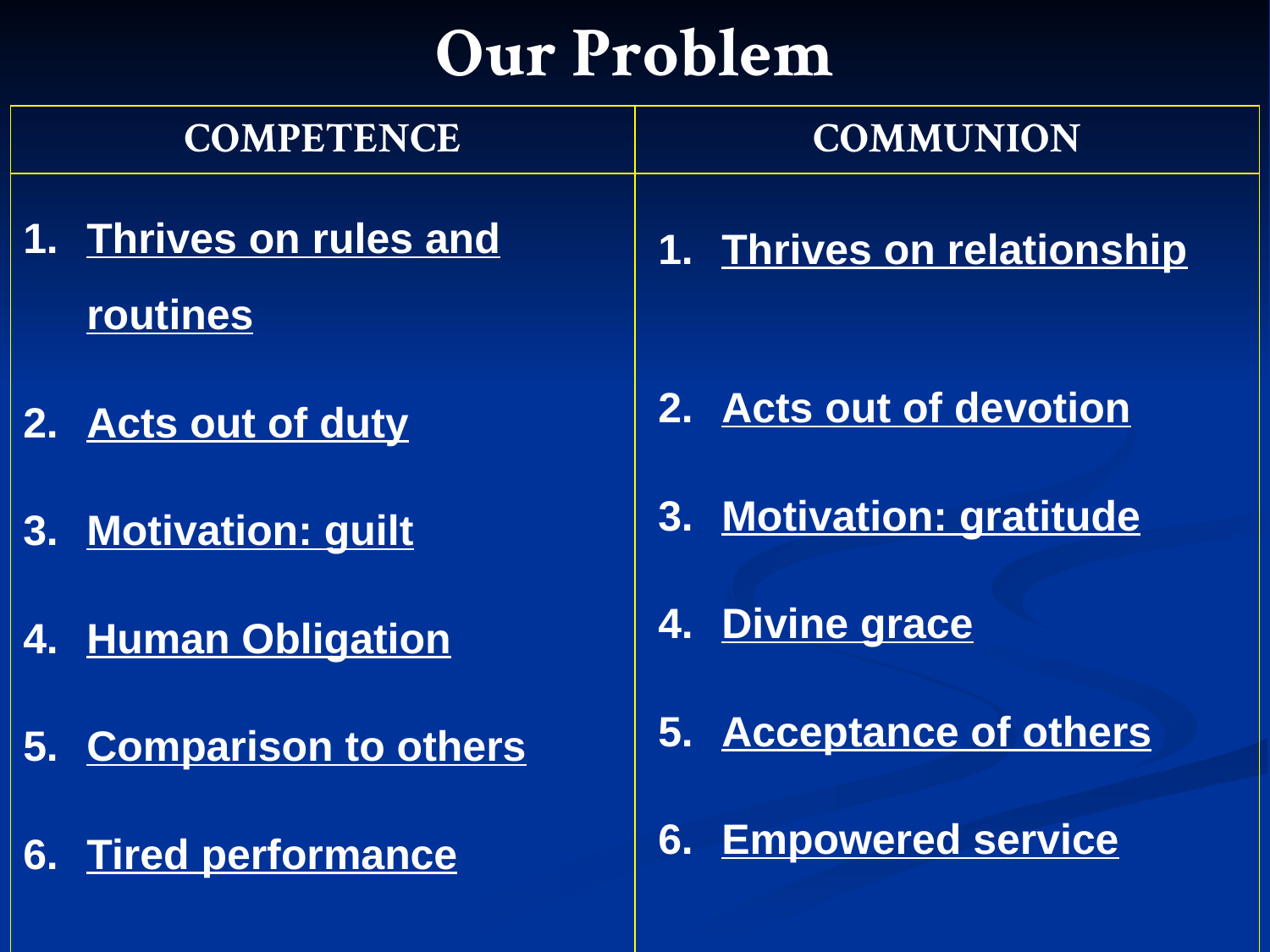

# Our Problem
| COMPETENCE | COMMUNION |
| --- | --- |
|  |  |
Thrives on rules and routines
2.	Acts out of duty
3.	Motivation: guilt
Human Obligation
5.	Comparison to others
6.	Tired performance
Thrives on relationship
2.	Acts out of devotion
3.	Motivation: gratitude
Divine grace
5.	Acceptance of others
6.	Empowered service